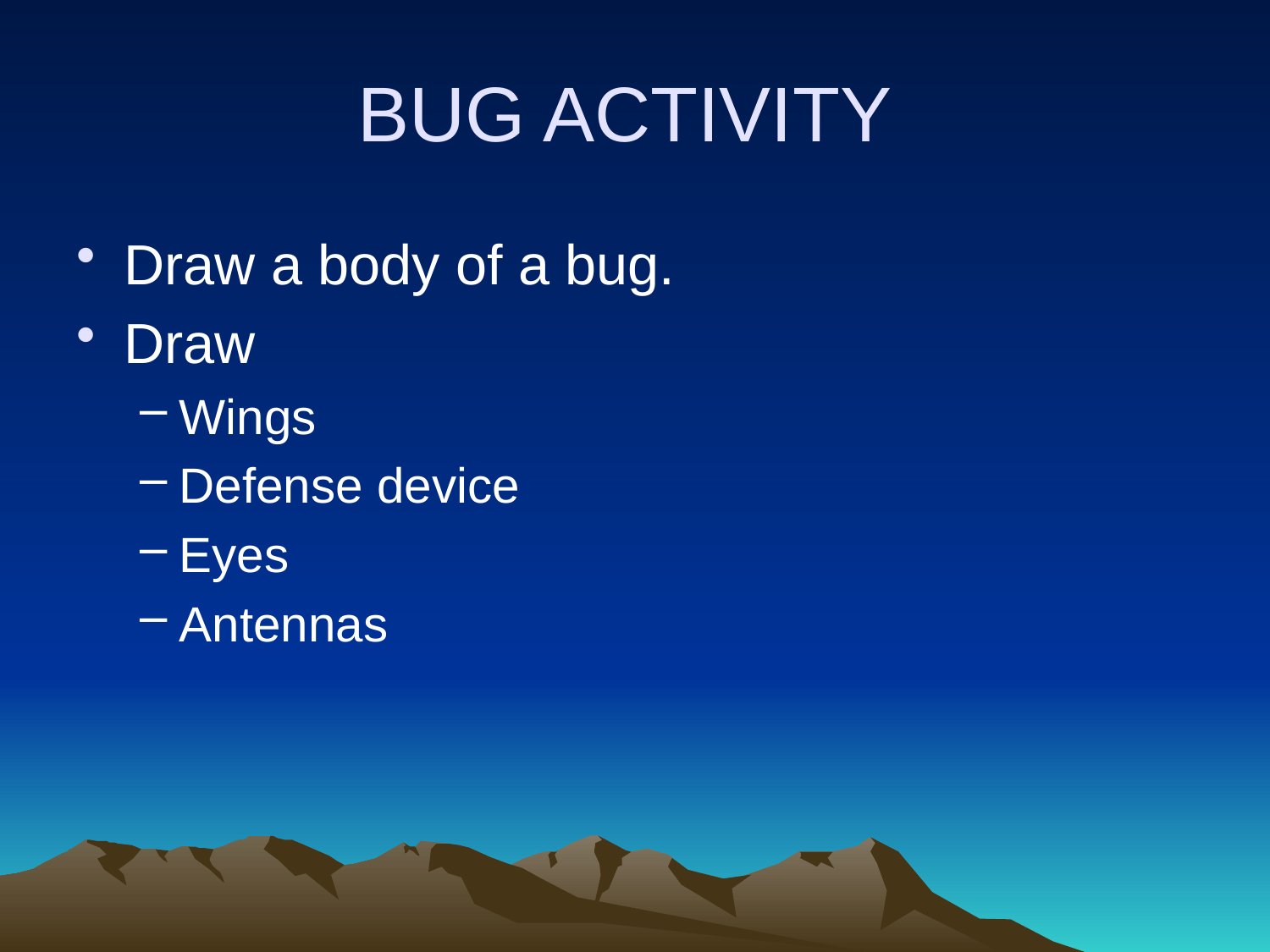

# BUG ACTIVITY
Draw a body of a bug.
Draw
Wings
Defense device
Eyes
Antennas